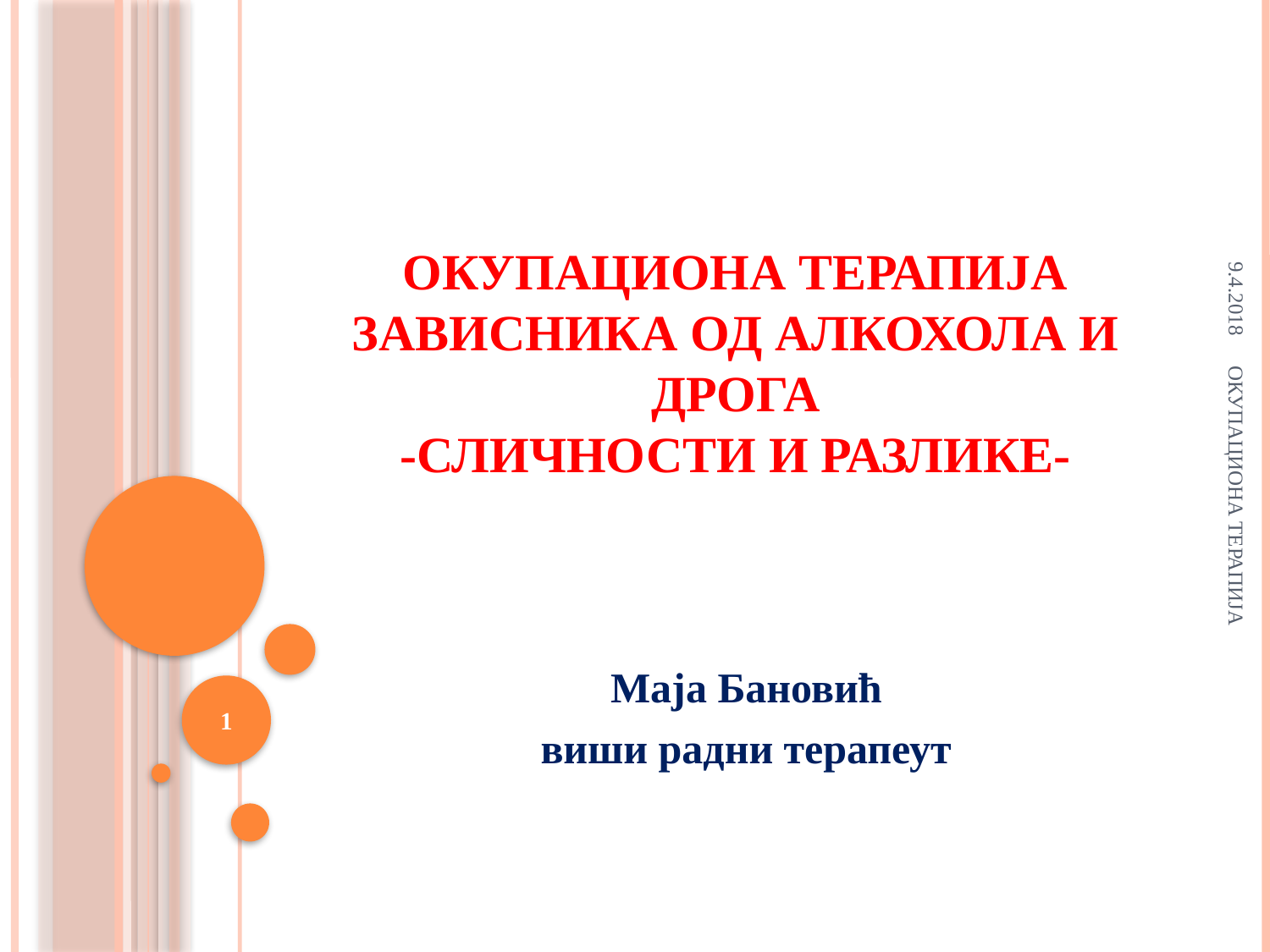

9.4.2018
# ОКУПАЦИОНА ТЕРАПИЈА ЗАВИСНИКА ОД АЛКОХОЛА И ДРОГА -Сличности и разлике-
ОКУПАЦИОНА ТЕРАПИЈА

Маја Бановић
виши радни терапеут
1